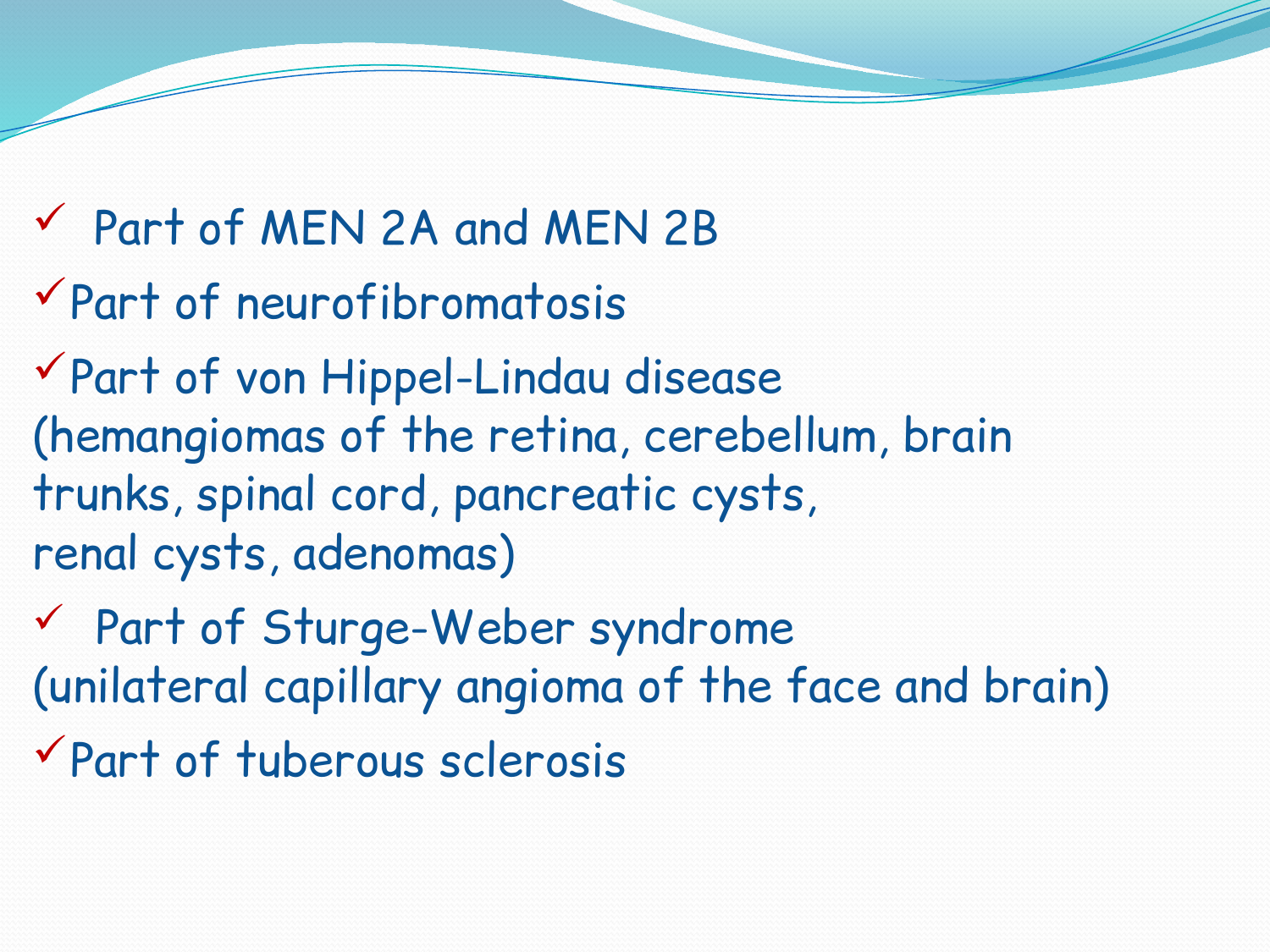

Part of MEN 2A and MEN 2B

Part of neurofibromatosis

Part of von Hippel-Lindau disease
(hemangiomas of the retina, cerebellum, brain
trunks, spinal cord, pancreatic cysts,
renal cysts, adenomas)

  Part of Sturge-Weber syndrome
(unilateral capillary angioma of the face and brain)

Part of tuberous sclerosis